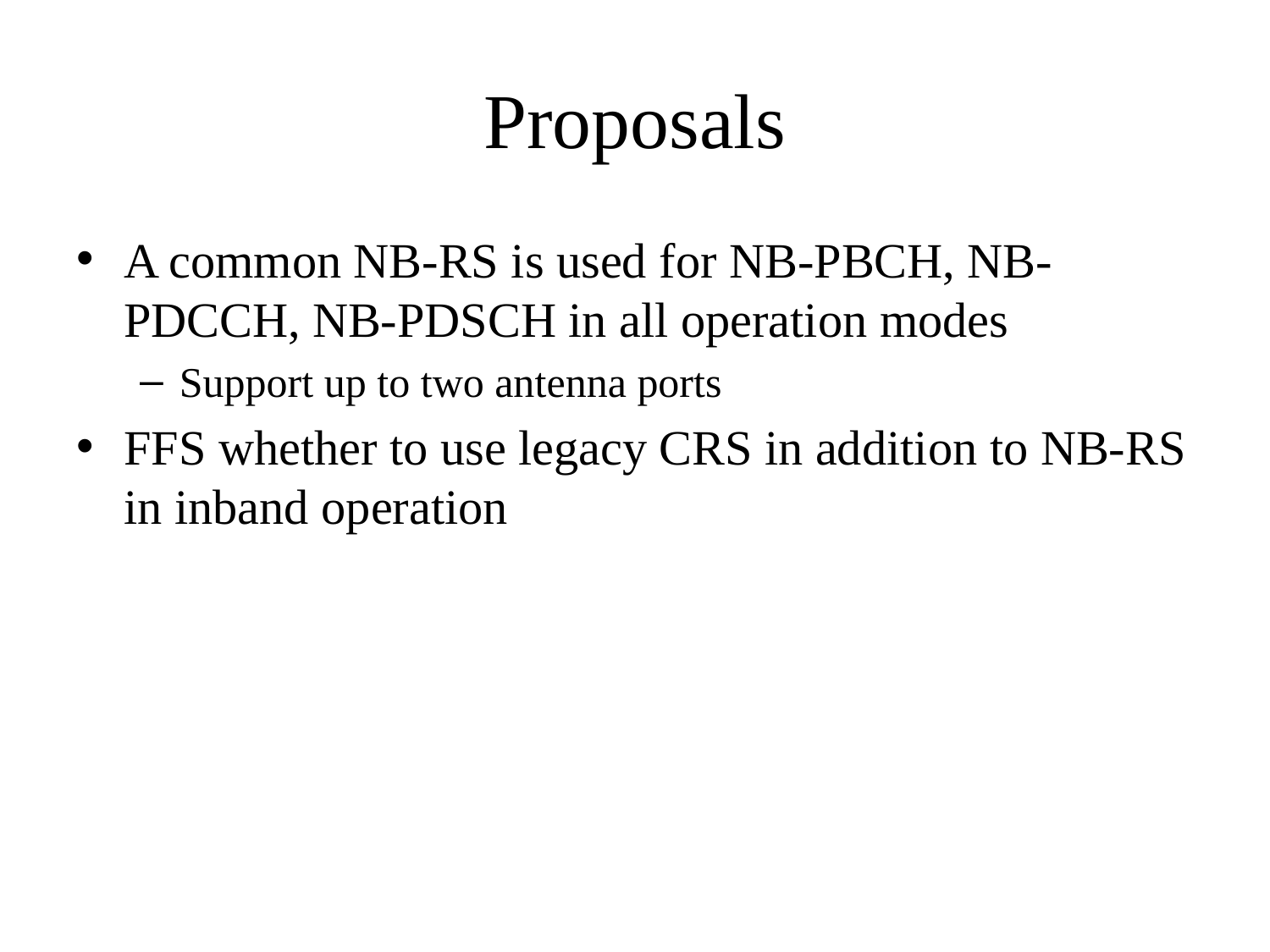

# Proposals
A common NB-RS is used for NB-PBCH, NB-PDCCH, NB-PDSCH in all operation modes
Support up to two antenna ports
FFS whether to use legacy CRS in addition to NB-RS in inband operation